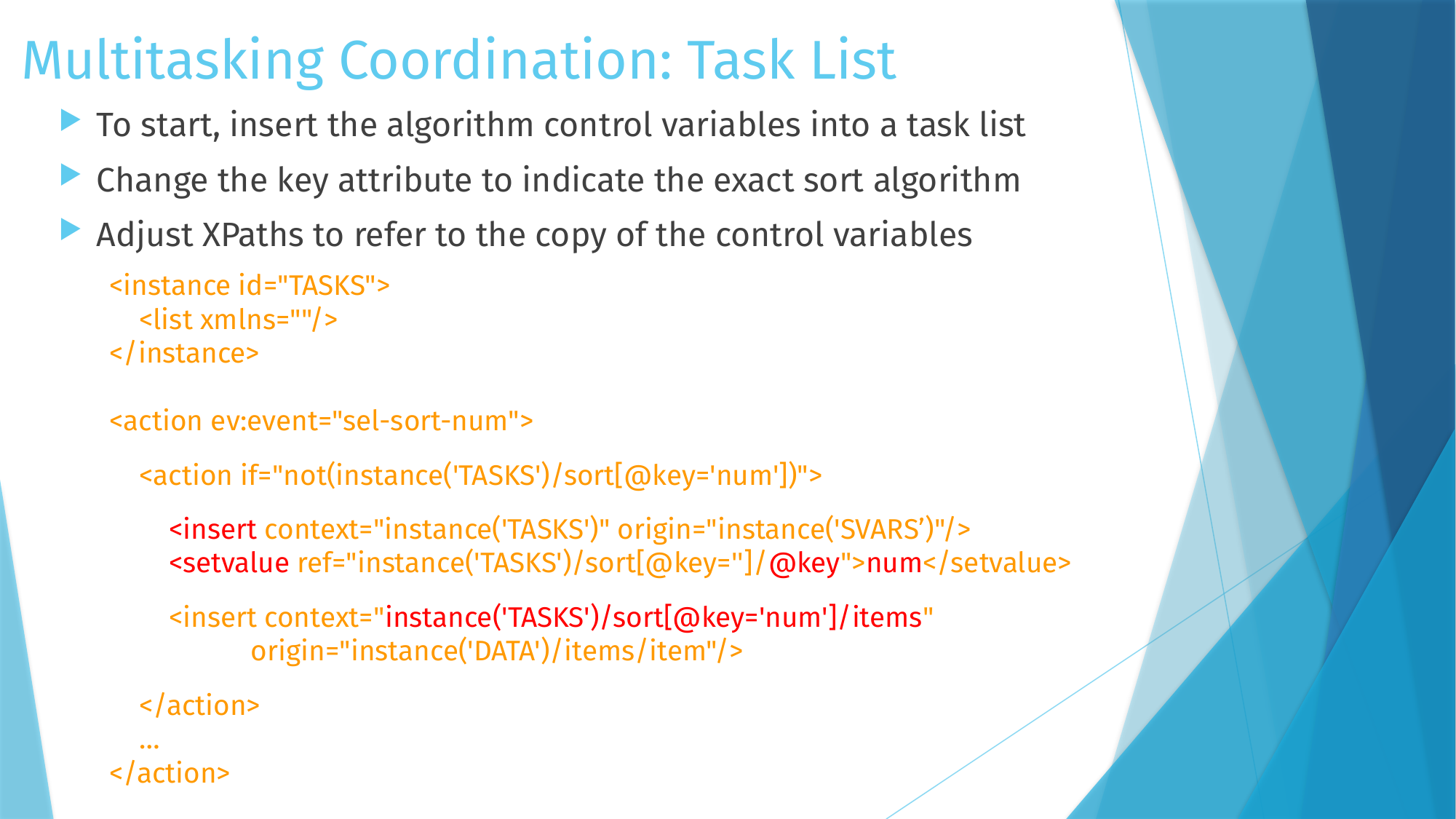

# Multitasking Coordination: Task List
To start, insert the algorithm control variables into a task list
Change the key attribute to indicate the exact sort algorithm
Adjust XPaths to refer to the copy of the control variables
<instance id="TASKS">
    <list xmlns=""/>
</instance>
<action ev:event="sel-sort-num">
    <action if="not(instance('TASKS')/sort[@key='num'])">
        <insert context="instance('TASKS')" origin="instance('SVARS’)"/>
        <setvalue ref="instance('TASKS')/sort[@key='']/@key">num</setvalue>
        <insert context="instance('TASKS')/sort[@key='num']/items"
                   origin="instance('DATA')/items/item"/>
    </action>
    …
</action>